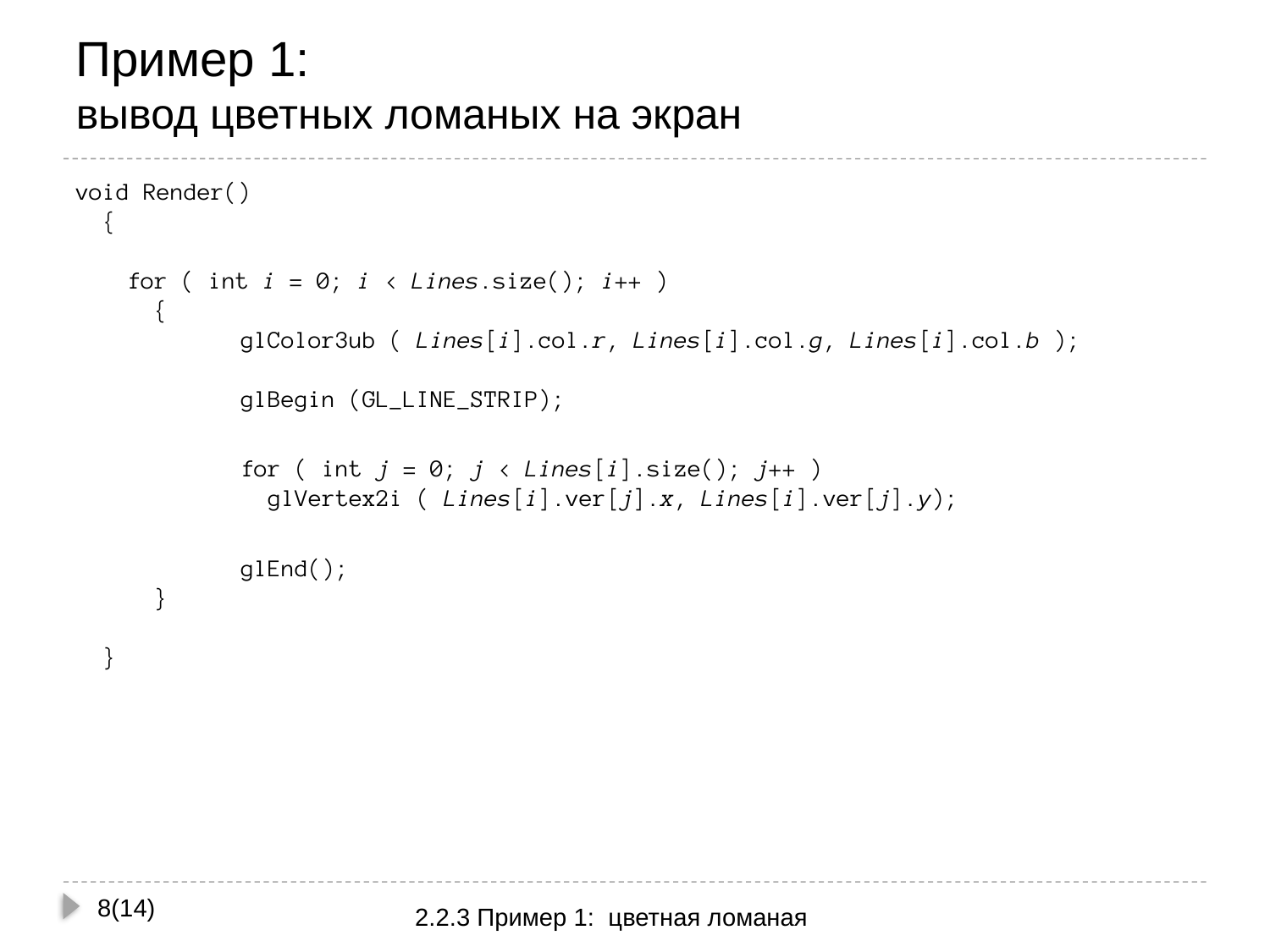

# Пример 1: вывод цветных ломаных на экран
void Render()
  {

	 for ( int i = 0; i < Lines.size(); i++ )
	   {
		glColor3ub ( Lines[i].col.r, Lines[i].col.g, Lines[i].col.b );

		glBegin (GL_LINE_STRIP);

		for ( int j = 0; j < Lines[i].size(); j++ )
		  glVertex2i ( Lines[i].ver[j].x, Lines[i].ver[j].y);

		glEnd();
	   }

  }
8(14)
2.2.3 Пример 1:  цветная ломаная